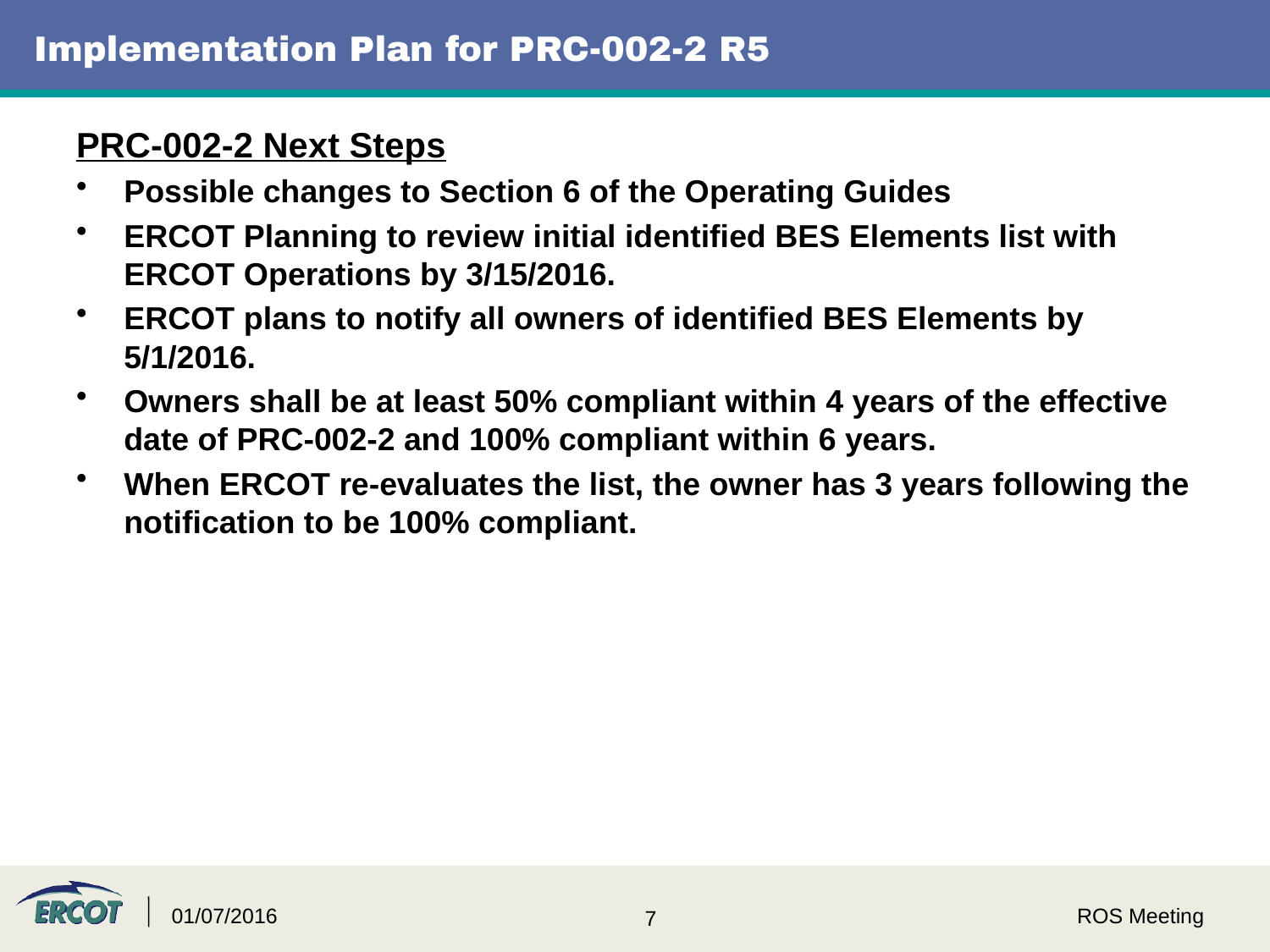

# Implementation Plan for PRC-002-2 R5
PRC-002-2 Next Steps
Possible changes to Section 6 of the Operating Guides
ERCOT Planning to review initial identified BES Elements list with ERCOT Operations by 3/15/2016.
ERCOT plans to notify all owners of identified BES Elements by 5/1/2016.
Owners shall be at least 50% compliant within 4 years of the effective date of PRC-002-2 and 100% compliant within 6 years.
When ERCOT re-evaluates the list, the owner has 3 years following the notification to be 100% compliant.

01/07/2016
ROS Meeting